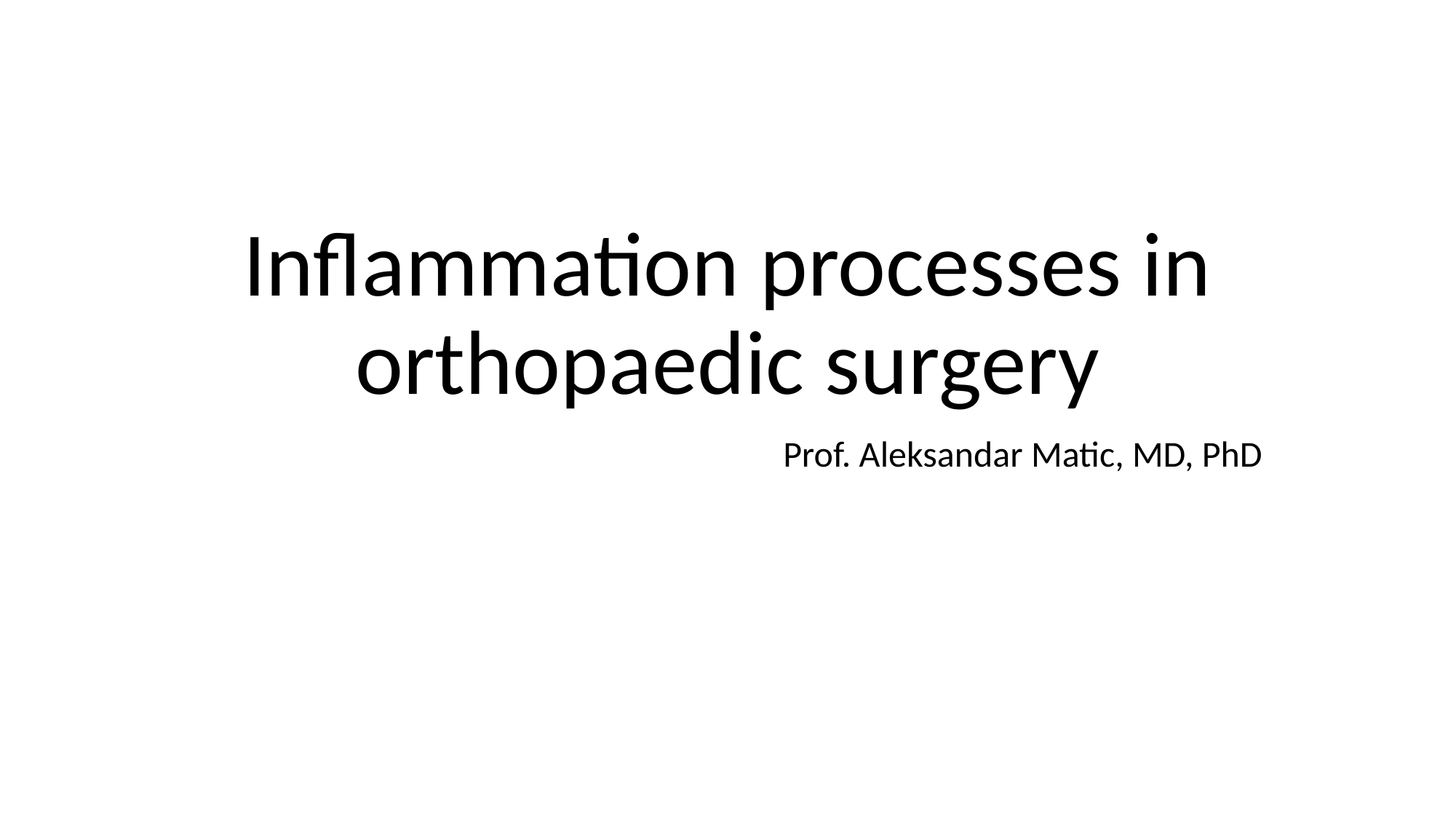

# Inflammation processes in orthopaedic surgery
Prof. Aleksandar Matic, MD, PhD